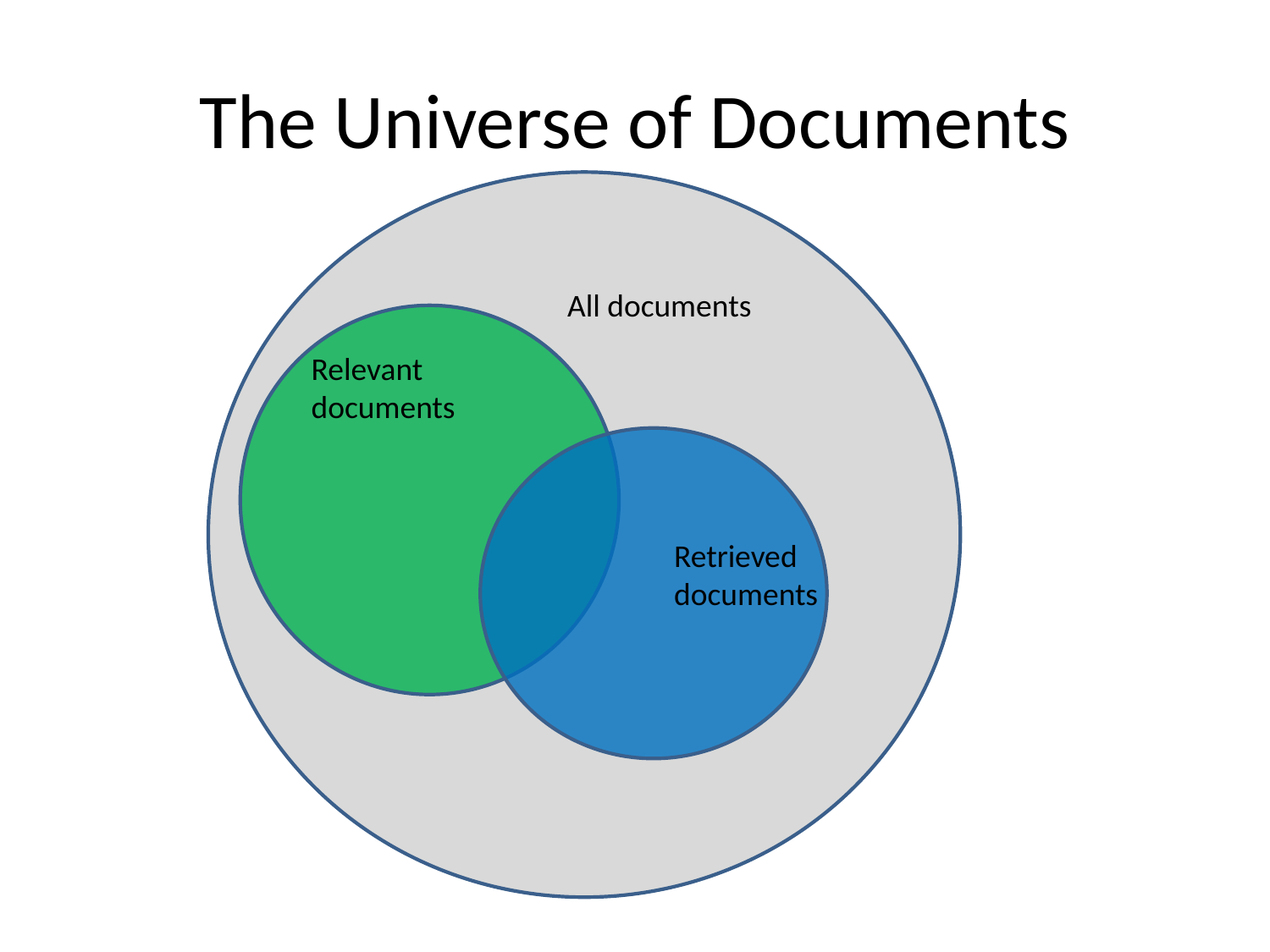

# The Universe of Documents

All documents

Relevant documents

Retrieved documents